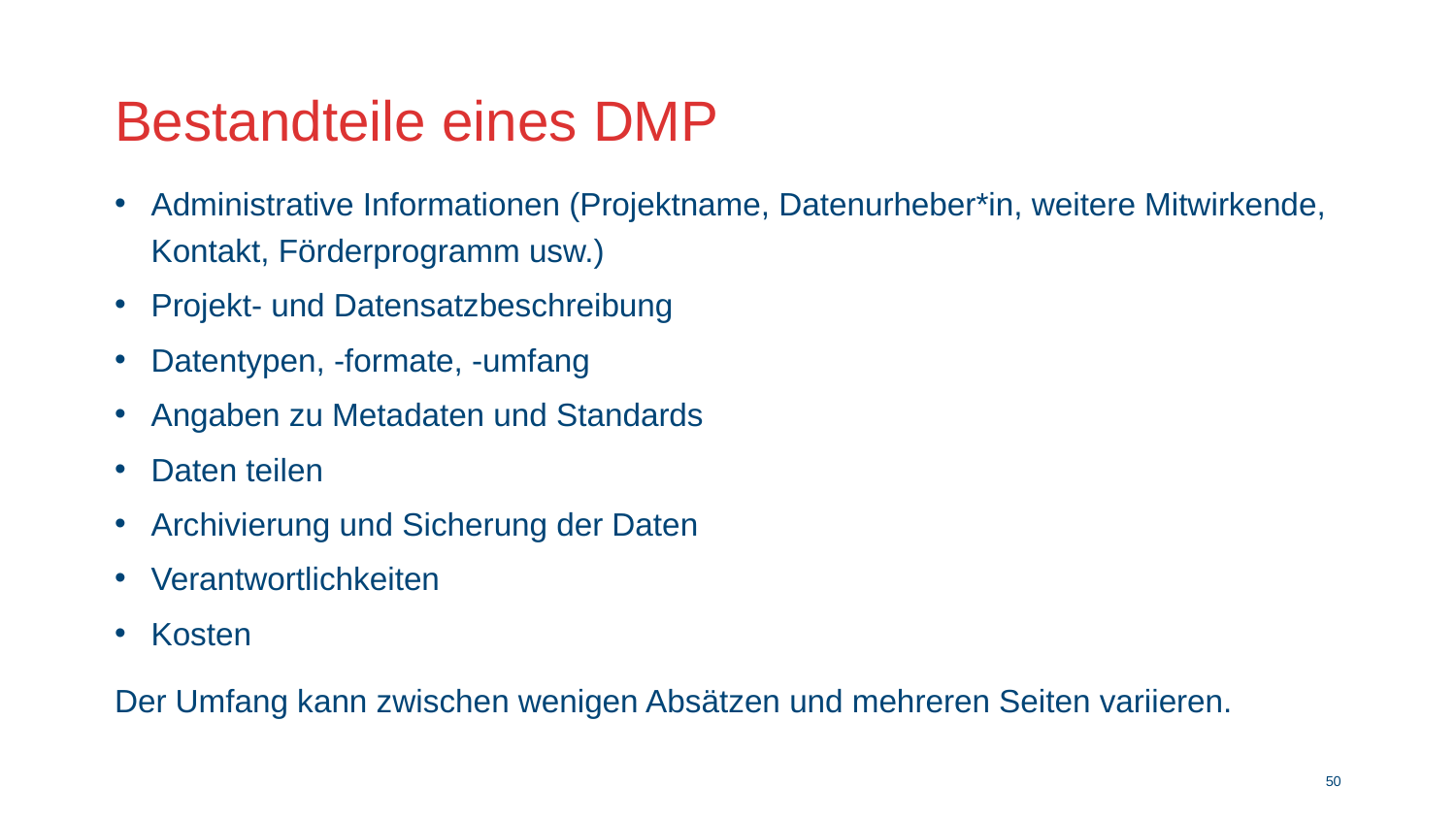

# Bestandteile eines DMP
Administrative Informationen (Projektname, Datenurheber*in, weitere Mitwirkende, Kontakt, Förderprogramm usw.)
Projekt- und Datensatzbeschreibung
Datentypen, -formate, -umfang
Angaben zu Metadaten und Standards
Daten teilen
Archivierung und Sicherung der Daten
Verantwortlichkeiten
Kosten
Der Umfang kann zwischen wenigen Absätzen und mehreren Seiten variieren.
50